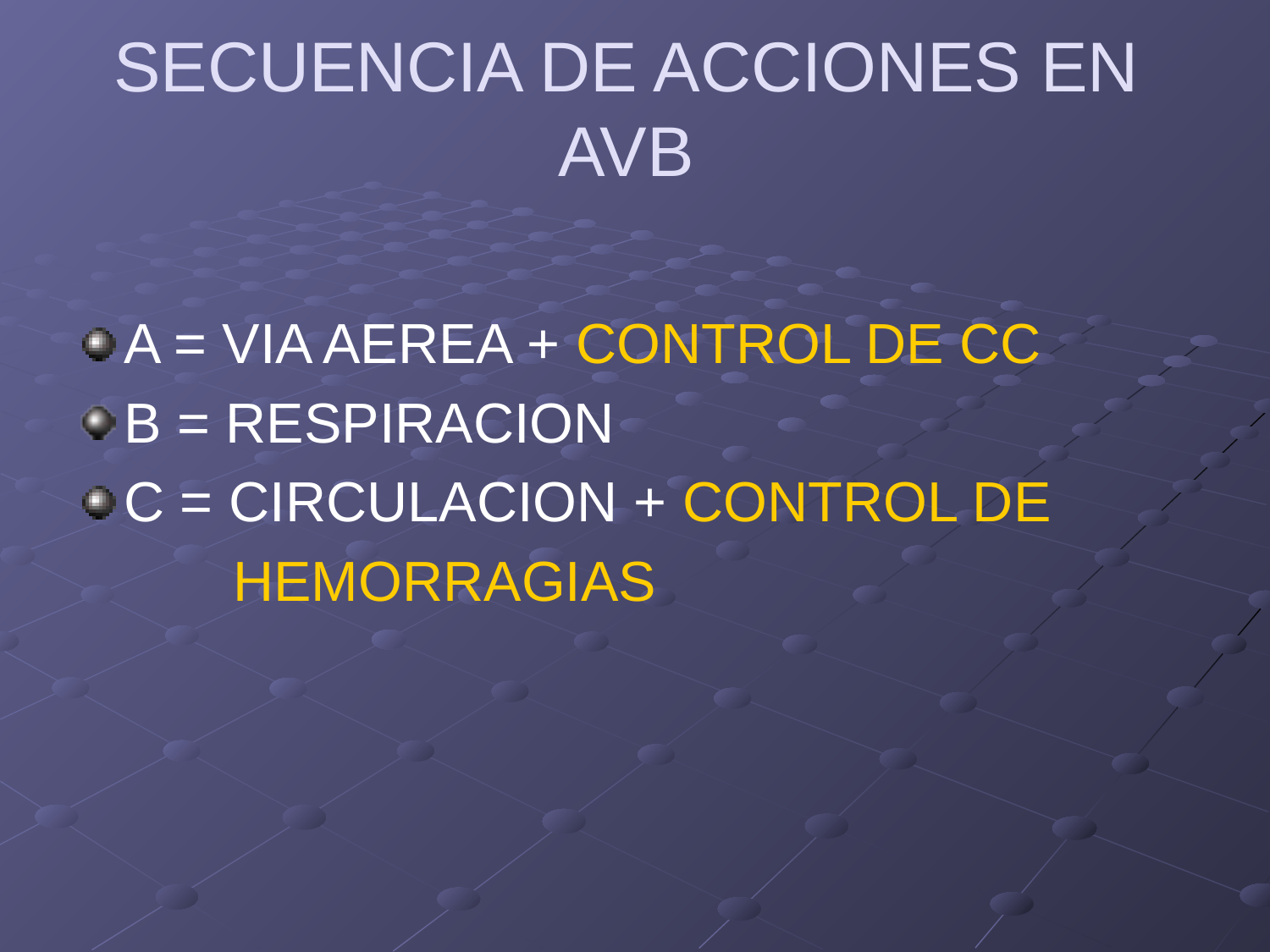

# SECUENCIA DE ACCIONES EN AVB

A = VIA AEREA + CONTROL DE CC
B = RESPIRACION
C = CIRCULACION + CONTROL DE
          HEMORRAGIAS